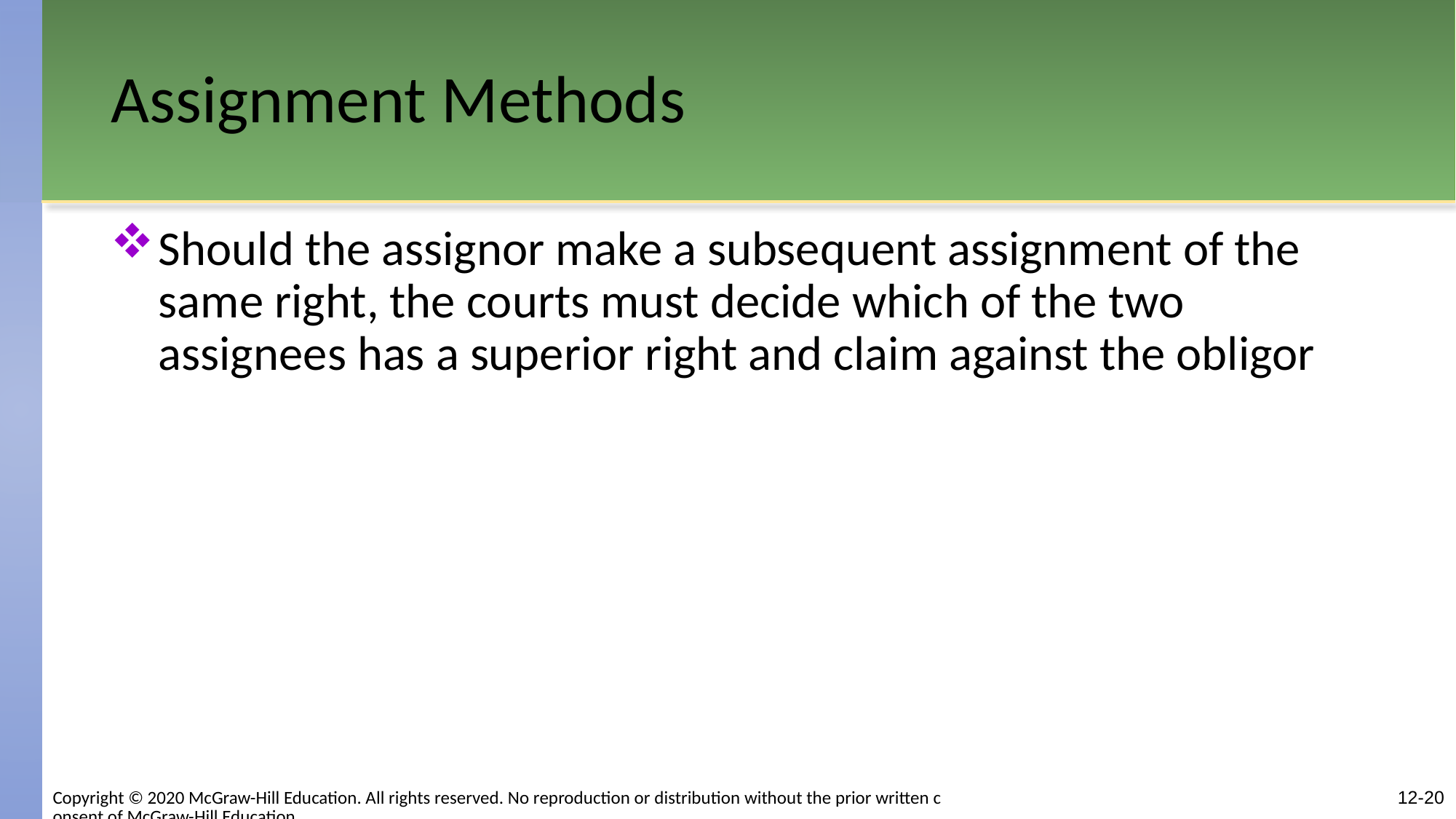

# Assignment Methods
Should the assignor make a subsequent assignment of the same right, the courts must decide which of the two assignees has a superior right and claim against the obligor
Copyright © 2020 McGraw-Hill Education. All rights reserved. No reproduction or distribution without the prior written consent of McGraw-Hill Education.
12-20